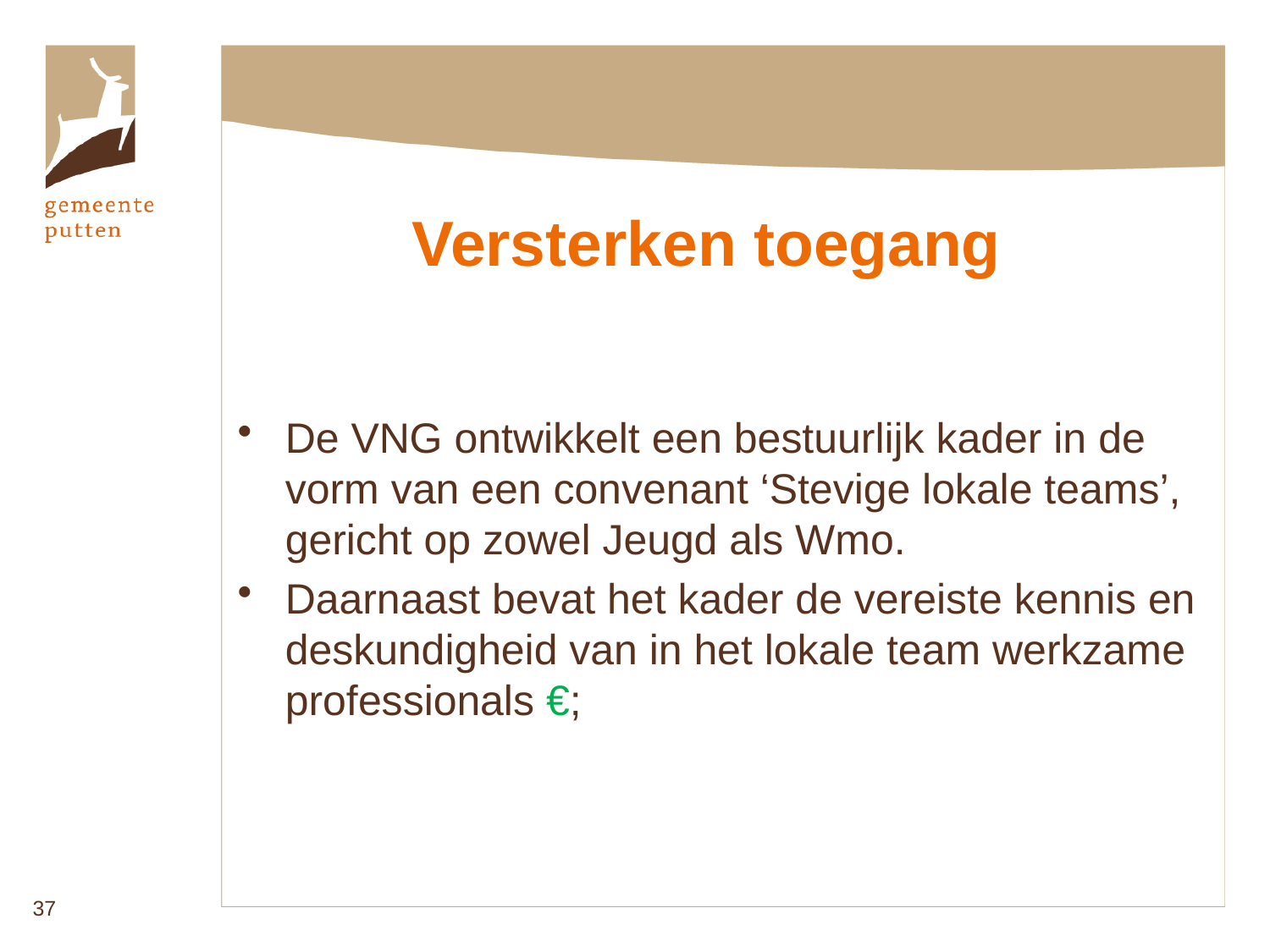

Versterken toegang

De VNG ontwikkelt een bestuurlijk kader in de vorm van een convenant ‘Stevige lokale teams’, gericht op zowel Jeugd als Wmo.
Daarnaast bevat het kader de vereiste kennis en deskundigheid van in het lokale team werkzame professionals €;

37